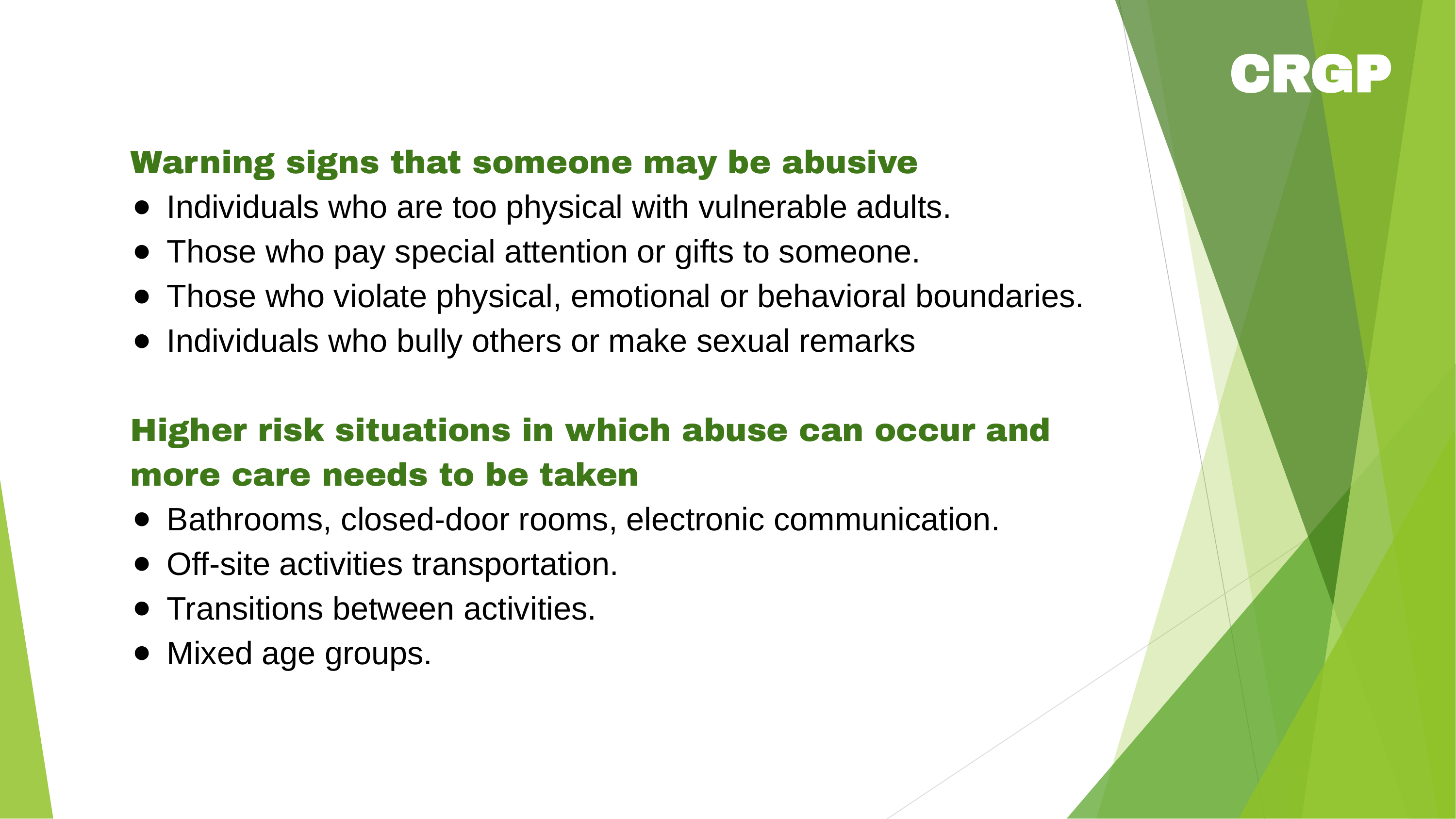

CRGP
Warning signs that someone may be abusive
Individuals who are too physical with vulnerable adults.
Those who pay special attention or gifts to someone.
Those who violate physical, emotional or behavioral boundaries.
Individuals who bully others or make sexual remarks

Higher risk situations in which abuse can occur and more care needs to be taken
Bathrooms, closed-door rooms, electronic communication.
Off-site activities transportation.
Transitions between activities.
Mixed age groups.